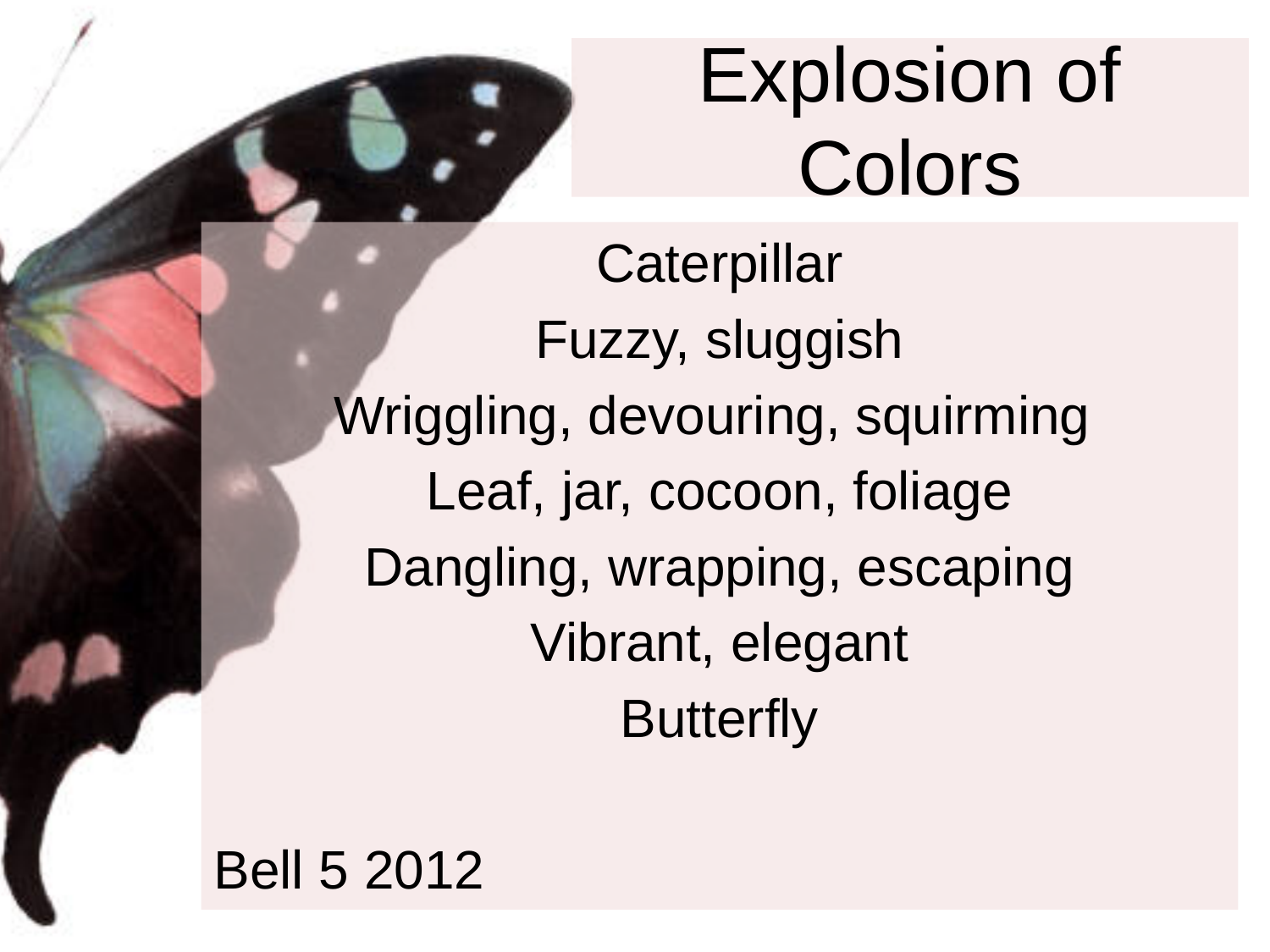

# Explosion of Colors
Caterpillar
Fuzzy, sluggish
Wriggling, devouring, squirming
Leaf, jar, cocoon, foliage
Dangling, wrapping, escaping
Vibrant, elegant
Butterfly

Bell 5 2012